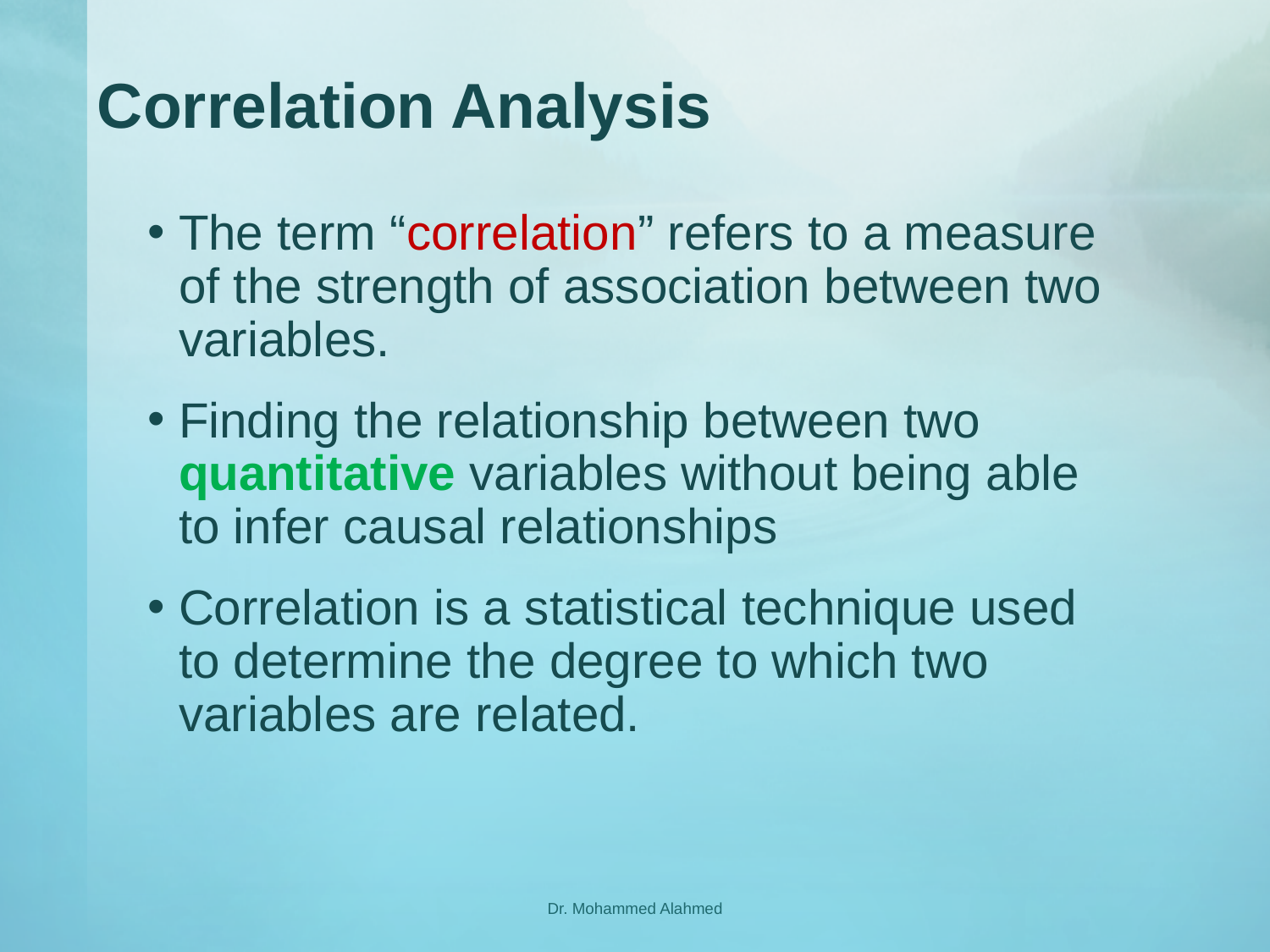

# Correlation Analysis
The term “correlation” refers to a measure of the strength of association between two variables.
Finding the relationship between two quantitative variables without being able to infer causal relationships
Correlation is a statistical technique used to determine the degree to which two variables are related.

Dr. Mohammed Alahmed